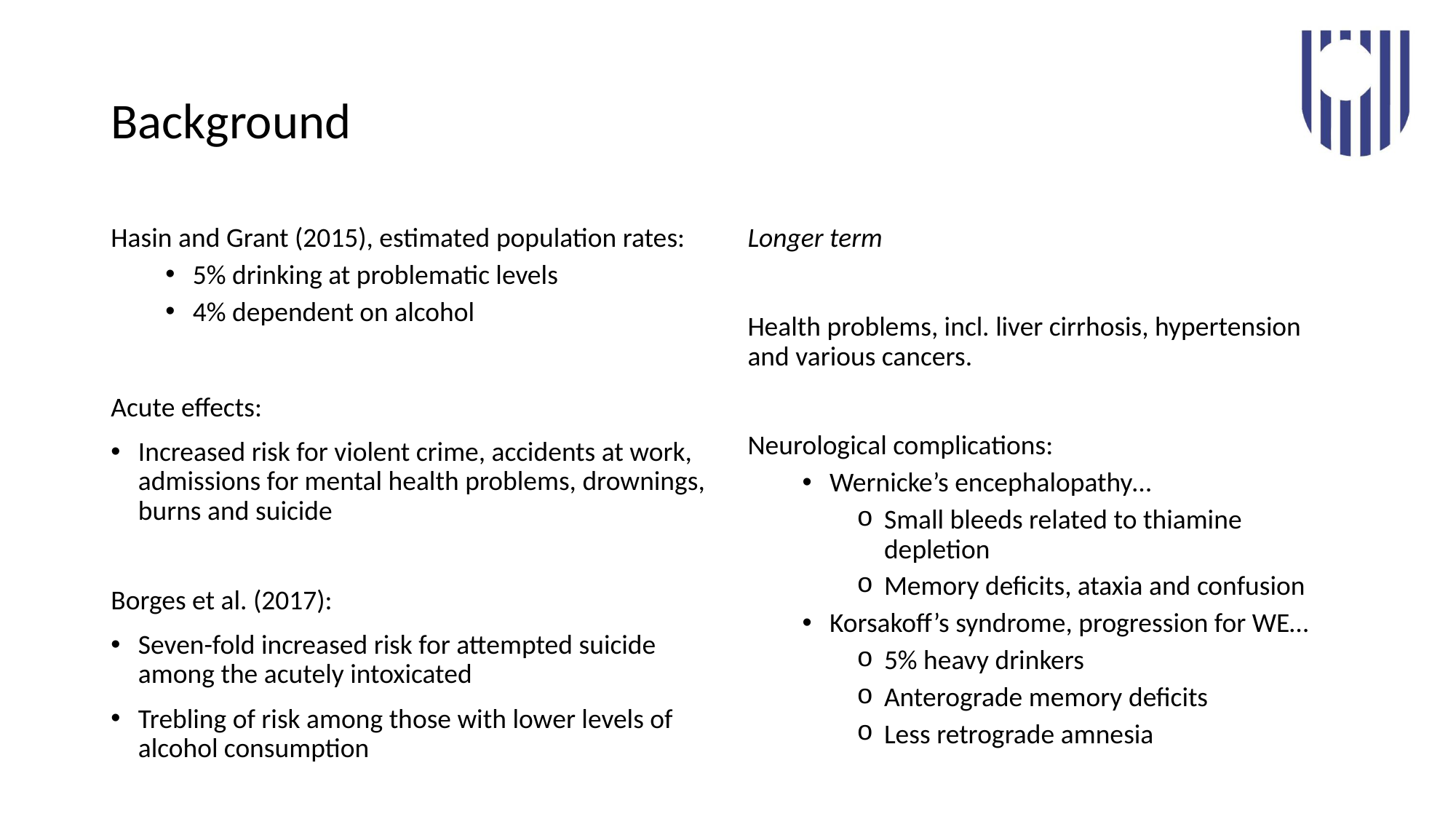

# Background
Hasin and Grant (2015), estimated population rates:
5% drinking at problematic levels
4% dependent on alcohol

Acute effects:
Increased risk for violent crime, accidents at work, admissions for mental health problems, drownings, burns and suicide

Borges et al. (2017):
Seven-fold increased risk for attempted suicide among the acutely intoxicated
Trebling of risk among those with lower levels of alcohol consumption
Longer term

Health problems, incl. liver cirrhosis, hypertension and various cancers.

Neurological complications:
Wernicke’s encephalopathy…
Small bleeds related to thiamine depletion
Memory deficits, ataxia and confusion
Korsakoff’s syndrome, progression for WE…
5% heavy drinkers
Anterograde memory deficits
Less retrograde amnesia